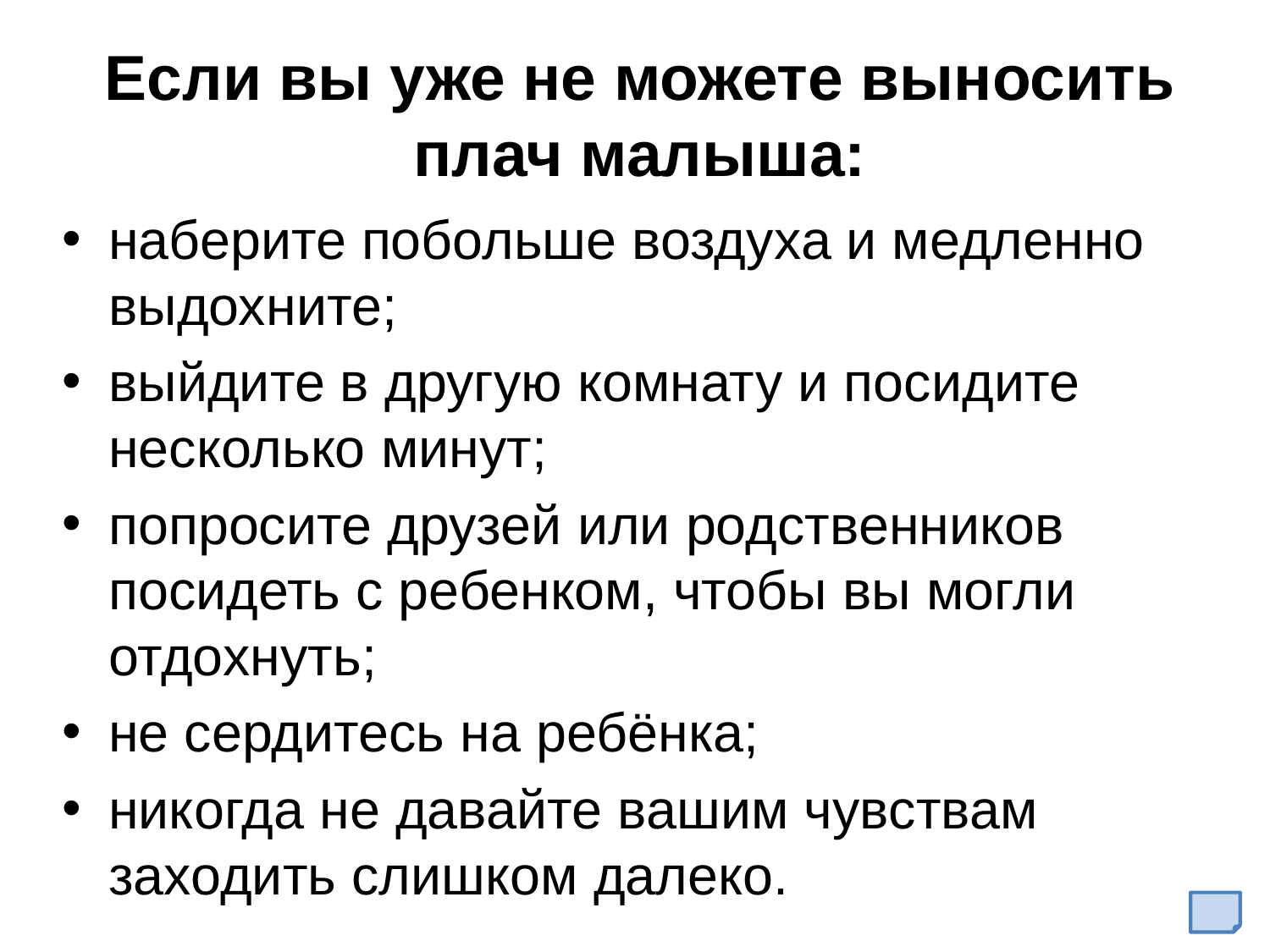

# Если вы уже не можете выносить плач малыша:
наберите побольше воздуха и медленно выдохните;
выйдите в другую комнату и посидите несколько минут;
попросите друзей или родственников посидеть с ребенком, чтобы вы могли отдохнуть;
не сердитесь на ребёнка;
никогда не давайте вашим чувствам заходить слишком далеко.